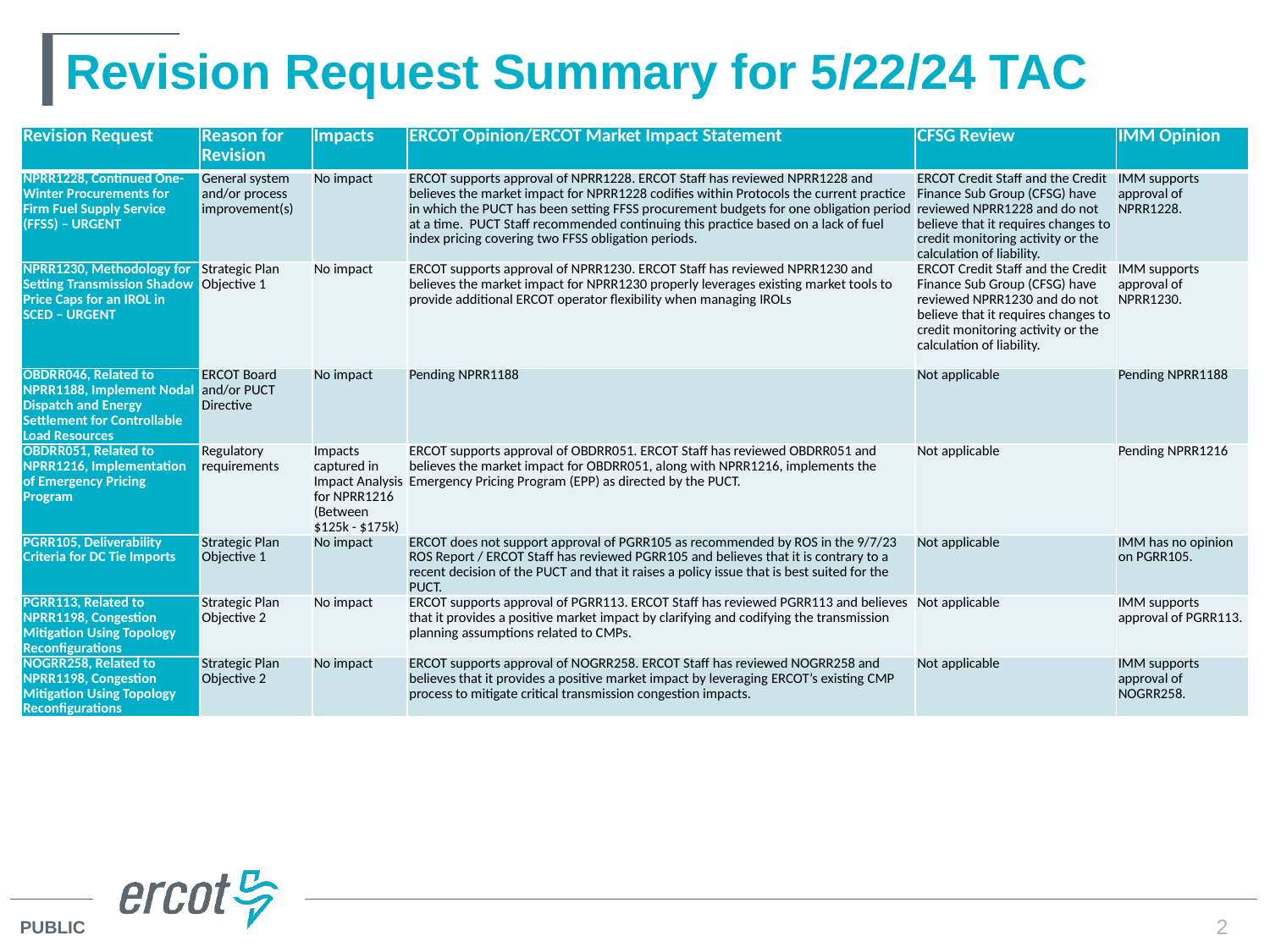

# Revision Request Summary for 5/22/24 TAC
| Revision Request | Reason for Revision | Impacts | ERCOT Opinion/ERCOT Market Impact Statement | CFSG Review | IMM Opinion |
| --- | --- | --- | --- | --- | --- |
| NPRR1228, Continued One-Winter Procurements for Firm Fuel Supply Service (FFSS) – URGENT | General system and/or process improvement(s) | No impact | ERCOT supports approval of NPRR1228. ERCOT Staff has reviewed NPRR1228 and believes the market impact for NPRR1228 codifies within Protocols the current practice in which the PUCT has been setting FFSS procurement budgets for one obligation period at a time. PUCT Staff recommended continuing this practice based on a lack of fuel index pricing covering two FFSS obligation periods. | ERCOT Credit Staff and the Credit Finance Sub Group (CFSG) have reviewed NPRR1228 and do not believe that it requires changes to credit monitoring activity or the calculation of liability. | IMM supports approval of NPRR1228. |
| NPRR1230, Methodology for Setting Transmission Shadow Price Caps for an IROL in SCED – URGENT | Strategic Plan Objective 1 | No impact | ERCOT supports approval of NPRR1230. ERCOT Staff has reviewed NPRR1230 and believes the market impact for NPRR1230 properly leverages existing market tools to provide additional ERCOT operator flexibility when managing IROLs | ERCOT Credit Staff and the Credit Finance Sub Group (CFSG) have reviewed NPRR1230 and do not believe that it requires changes to credit monitoring activity or the calculation of liability. | IMM supports approval of NPRR1230. |
| OBDRR046, Related to NPRR1188, Implement Nodal Dispatch and Energy Settlement for Controllable Load Resources | ERCOT Board and/or PUCT Directive | No impact | Pending NPRR1188 | Not applicable | Pending NPRR1188 |
| OBDRR051, Related to NPRR1216, Implementation of Emergency Pricing Program | Regulatory requirements | Impacts captured in Impact Analysis for NPRR1216 (Between $125k - $175k) | ERCOT supports approval of OBDRR051. ERCOT Staff has reviewed OBDRR051 and believes the market impact for OBDRR051, along with NPRR1216, implements the Emergency Pricing Program (EPP) as directed by the PUCT. | Not applicable | Pending NPRR1216 |
| PGRR105, Deliverability Criteria for DC Tie Imports | Strategic Plan Objective 1 | No impact | ERCOT does not support approval of PGRR105 as recommended by ROS in the 9/7/23 ROS Report / ERCOT Staff has reviewed PGRR105 and believes that it is contrary to a recent decision of the PUCT and that it raises a policy issue that is best suited for the PUCT. | Not applicable | IMM has no opinion on PGRR105. |
| PGRR113, Related to NPRR1198, Congestion Mitigation Using Topology Reconfigurations | Strategic Plan Objective 2 | No impact | ERCOT supports approval of PGRR113. ERCOT Staff has reviewed PGRR113 and believes that it provides a positive market impact by clarifying and codifying the transmission planning assumptions related to CMPs. | Not applicable | IMM supports approval of PGRR113. |
| NOGRR258, Related to NPRR1198, Congestion Mitigation Using Topology Reconfigurations | Strategic Plan Objective 2 | No impact | ERCOT supports approval of NOGRR258. ERCOT Staff has reviewed NOGRR258 and believes that it provides a positive market impact by leveraging ERCOT’s existing CMP process to mitigate critical transmission congestion impacts. | Not applicable | IMM supports approval of NOGRR258. |
2